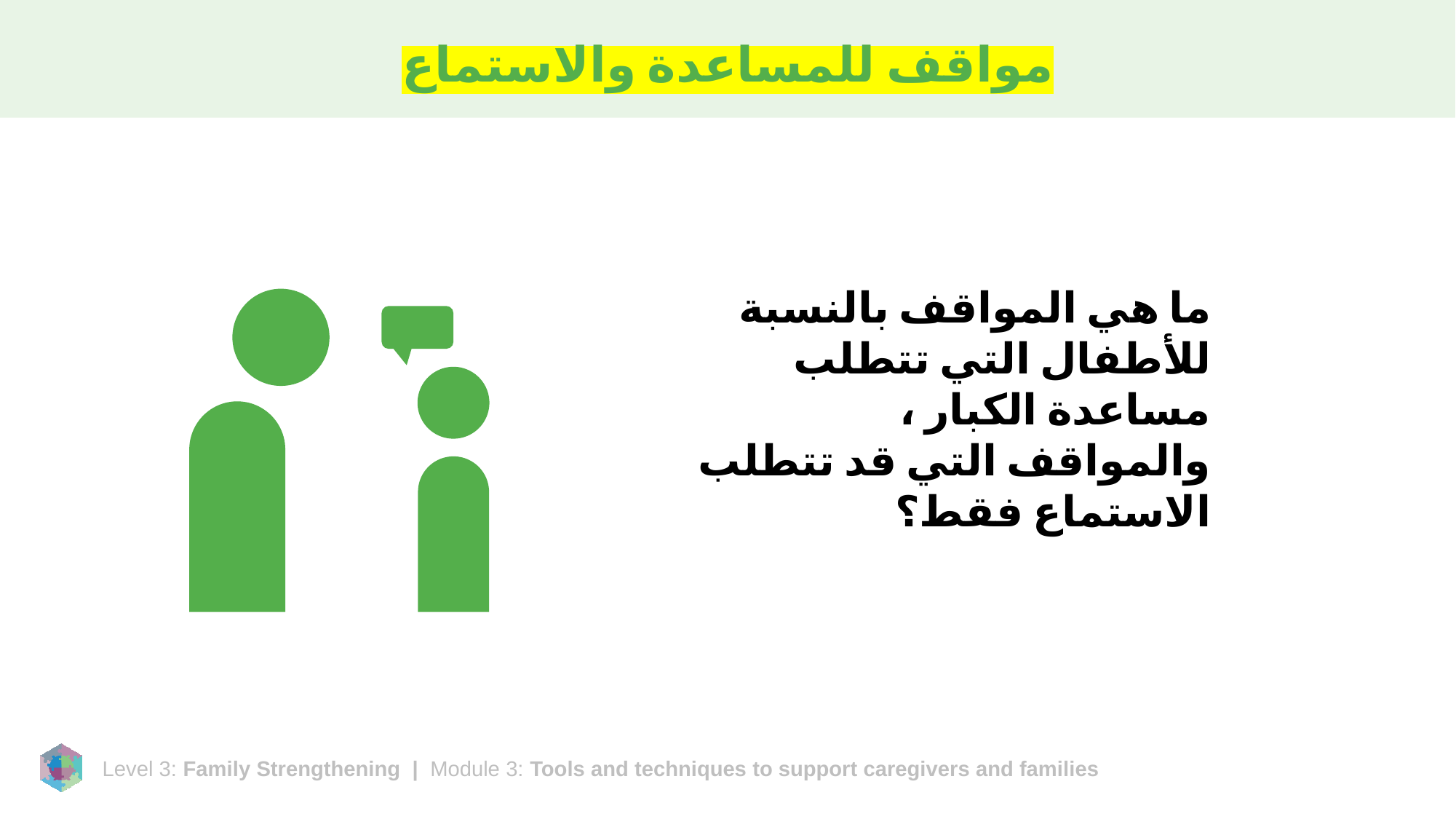

# مواقف للمساعدة والاستماع
ما هي المواقف بالنسبة للأطفال التي تتطلب مساعدة الكبار ، والمواقف التي قد تتطلب الاستماع فقط؟